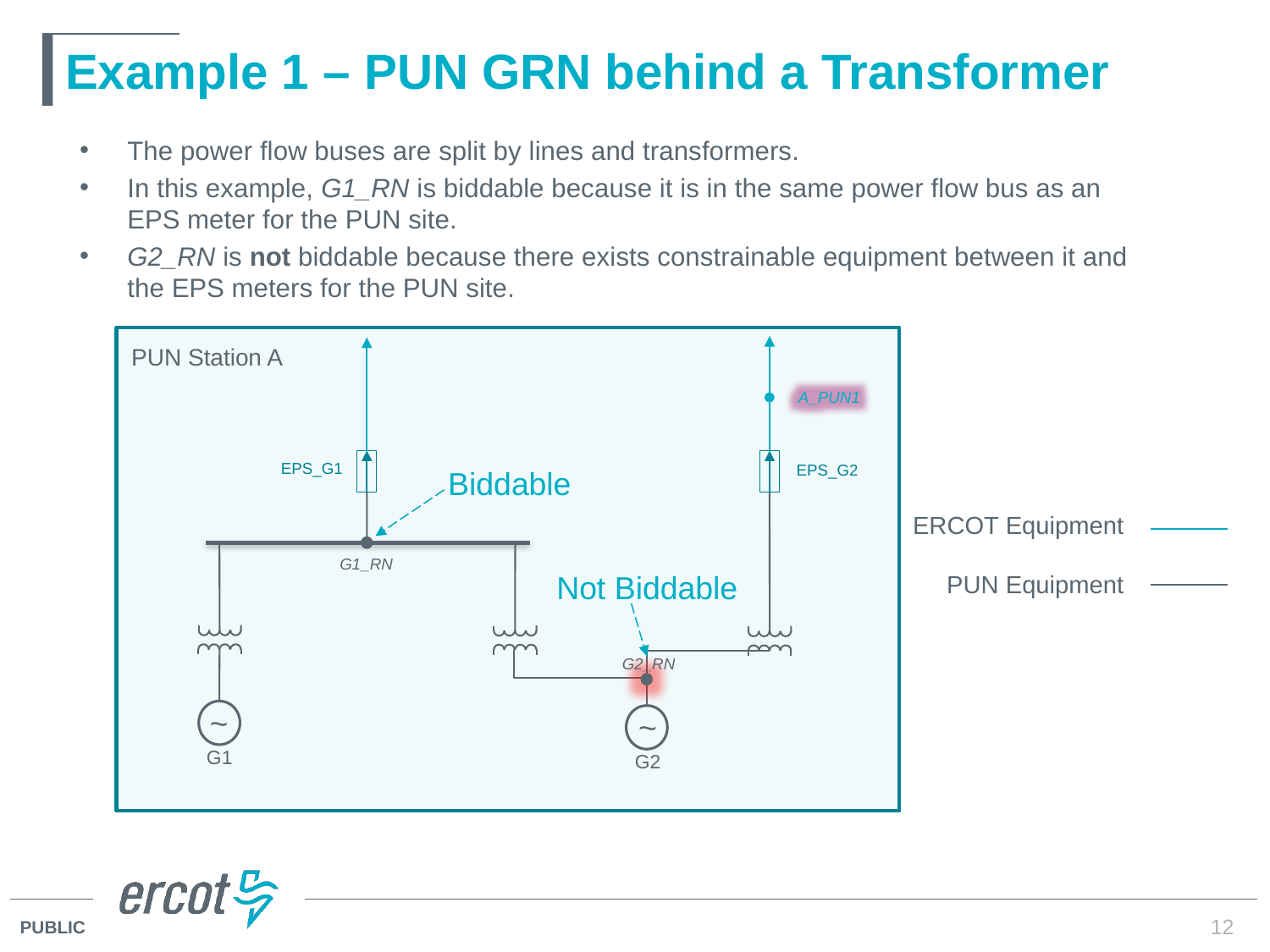

# Example 1 – PUN GRN behind a Transformer
The power flow buses are split by lines and transformers.
In this example, G1_RN is biddable because it is in the same power flow bus as an EPS meter for the PUN site.
G2_RN is not biddable because there exists constrainable equipment between it and the EPS meters for the PUN site.

PUN Station A
A_PUN1

EPS_G1
EPS_G2
Biddable
ERCOT Equipment

PUN Equipment

G1_RN
Not Biddable

G2_RN

~

~

G1
G2
12